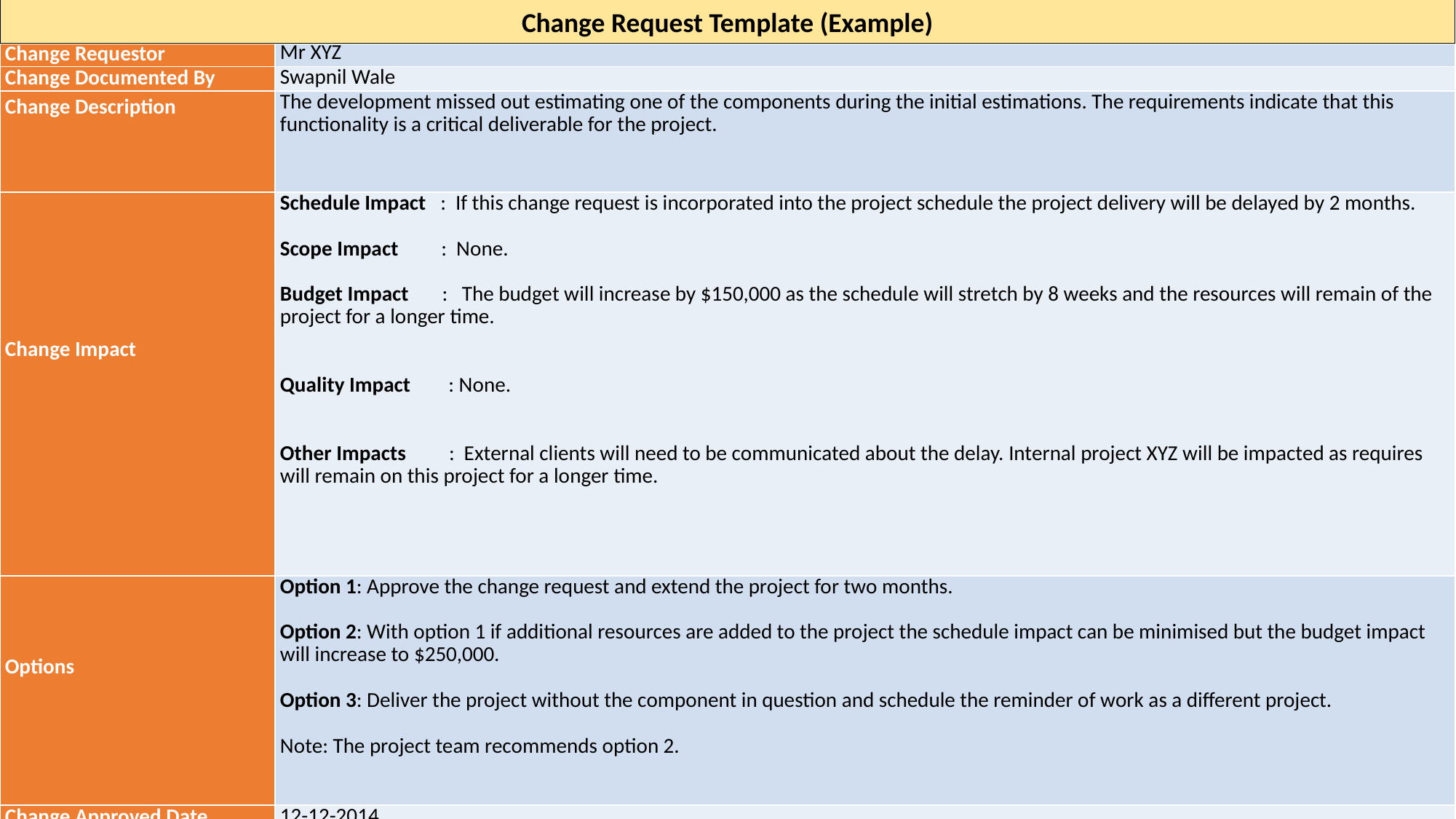

Change Request Template (Example)
| Change ID | 0001 |
| --- | --- |
| Change Requestor | Mr XYZ |
| Change Documented By | Swapnil Wale |
| Change Description | The development missed out estimating one of the components during the initial estimations. The requirements indicate that this functionality is a critical deliverable for the project. |
| Change Impact | Schedule Impact : If this change request is incorporated into the project schedule the project delivery will be delayed by 2 months.   Scope Impact : None.   Budget Impact : The budget will increase by $150,000 as the schedule will stretch by 8 weeks and the resources will remain of the project for a longer time.     Quality Impact : None.     Other Impacts : External clients will need to be communicated about the delay. Internal project XYZ will be impacted as requires will remain on this project for a longer time. |
| Options | Option 1: Approve the change request and extend the project for two months.   Option 2: With option 1 if additional resources are added to the project the schedule impact can be minimised but the budget impact will increase to $250,000.   Option 3: Deliver the project without the component in question and schedule the reminder of work as a different project.   Note: The project team recommends option 2. |
| Change Approved Date | 12-12-2014 |
| Change Approved By | Project Sponsor |